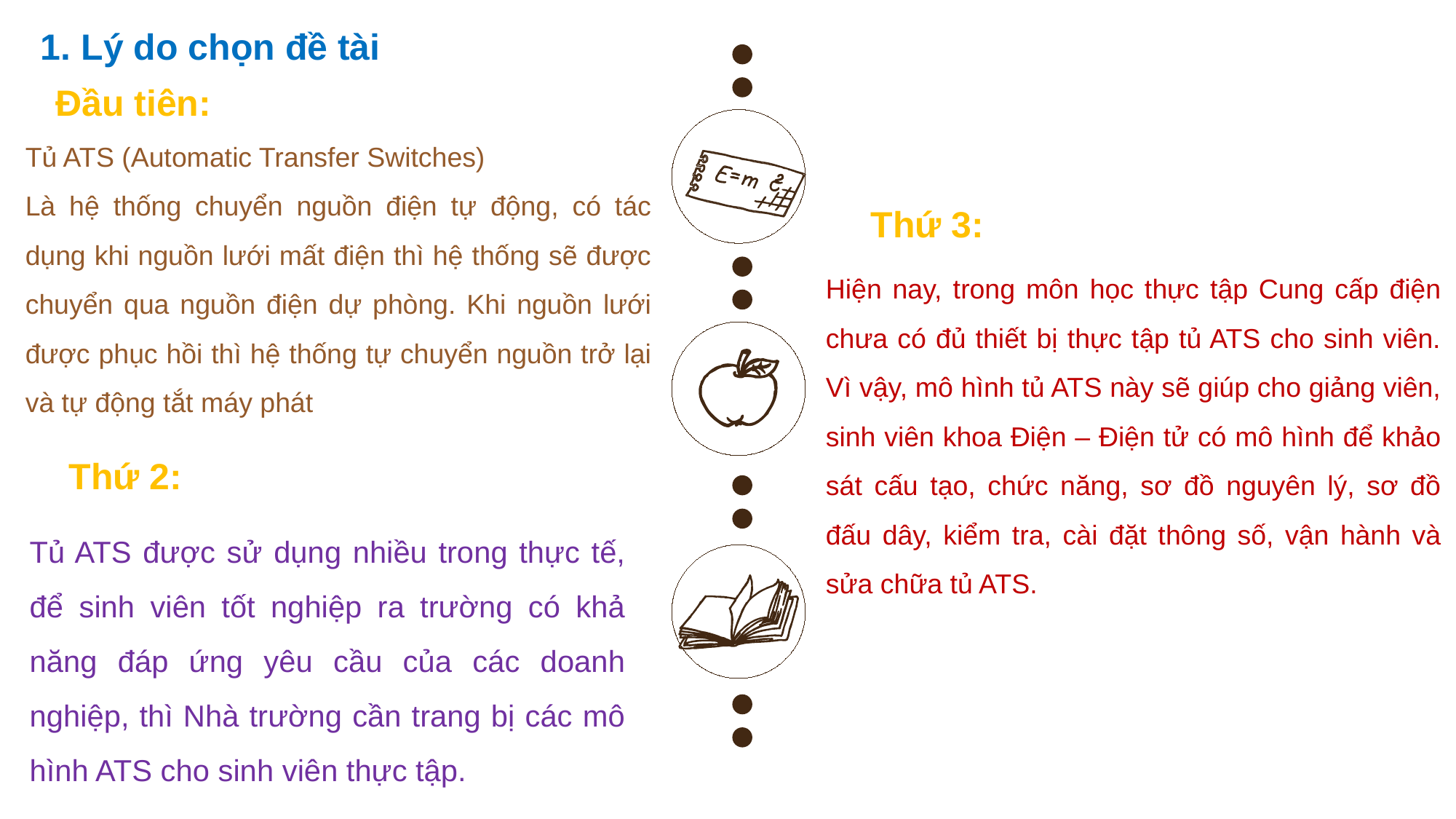

Lý do chọn đề tài

Đầu tiên:
Tủ ATS (Automatic Transfer Switches)
Là hệ thống chuyển nguồn điện tự động, có tác dụng khi nguồn lưới mất điện thì hệ thống sẽ được chuyển qua nguồn điện dự phòng. Khi nguồn lưới được phục hồi thì hệ thống tự chuyển nguồn trở lại và tự động tắt máy phát
Thứ 3:
Hiện nay, trong môn học thực tập Cung cấp điện chưa có đủ thiết bị thực tập tủ ATS cho sinh viên. Vì vậy, mô hình tủ ATS này sẽ giúp cho giảng viên, sinh viên khoa Điện – Điện tử có mô hình để khảo sát cấu tạo, chức năng, sơ đồ nguyên lý, sơ đồ đấu dây, kiểm tra, cài đặt thông số, vận hành và sửa chữa tủ ATS.
Thứ 2:
Tủ ATS được sử dụng nhiều trong thực tế, để sinh viên tốt nghiệp ra trường có khả năng đáp ứng yêu cầu của các doanh nghiệp, thì Nhà trường cần trang bị các mô hình ATS cho sinh viên thực tập.